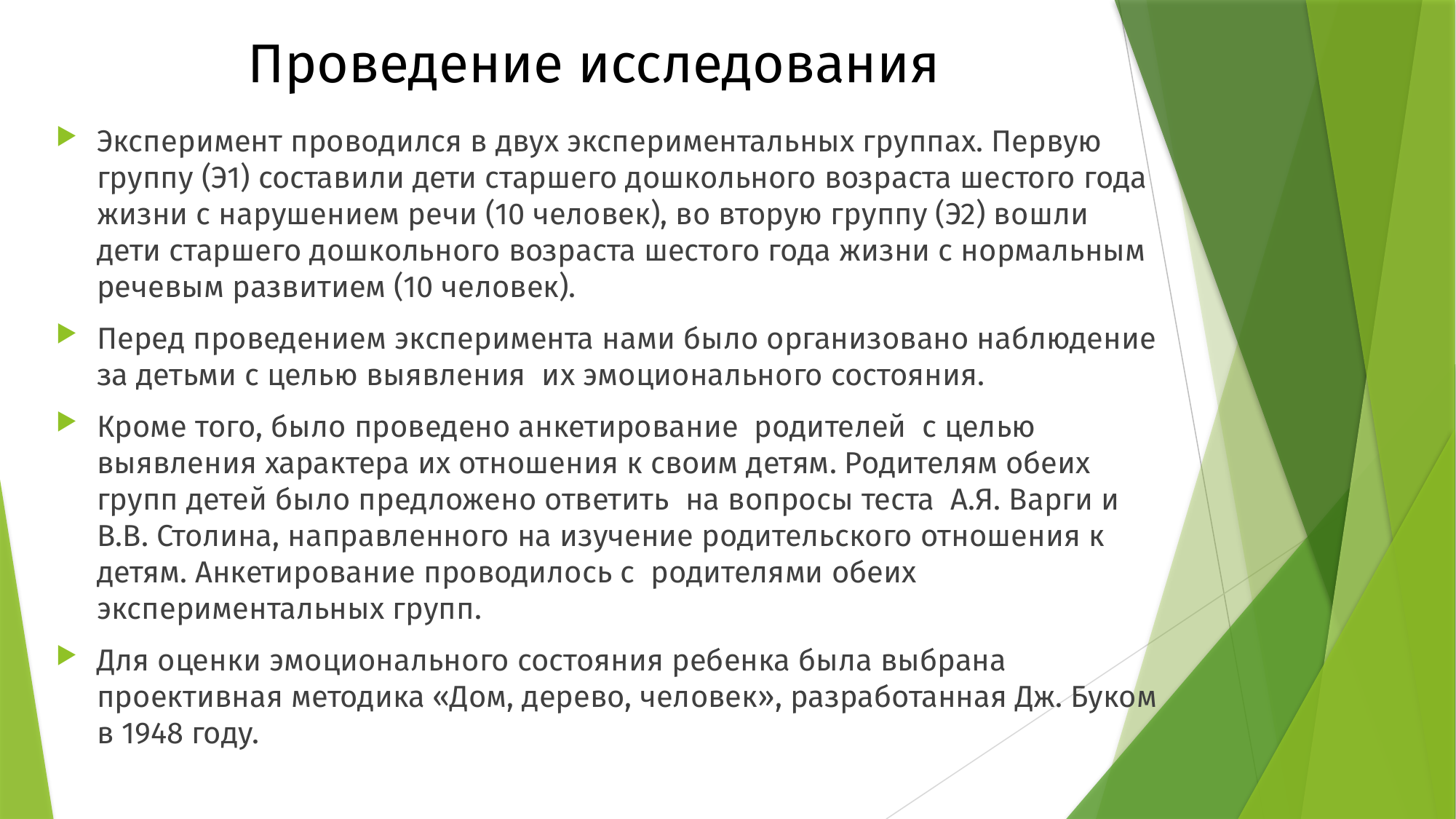

# Проведение исследования
Эксперимент проводился в двух экспериментальных группах. Первую группу (Э1) составили дети старшего дошкольного возраста шестого года жизни с нарушением речи (10 человек), во вторую группу (Э2) вошли дети старшего дошкольного возраста шестого года жизни с нормальным речевым развитием (10 человек).
Перед проведением эксперимента нами было организовано наблюдение за детьми с целью выявления  их эмоционального состояния.
Кроме того, было проведено анкетирование  родителей  с целью выявления характера их отношения к своим детям. Родителям обеих групп детей было предложено ответить  на вопросы теста  А.Я. Варги и В.В. Столина, направленного на изучение родительского отношения к детям. Анкетирование проводилось с  родителями обеих экспериментальных групп.
Для оценки эмоционального состояния ребенка была выбрана проективная методика «Дом, дерево, человек», разработанная Дж. Буком в 1948 году.